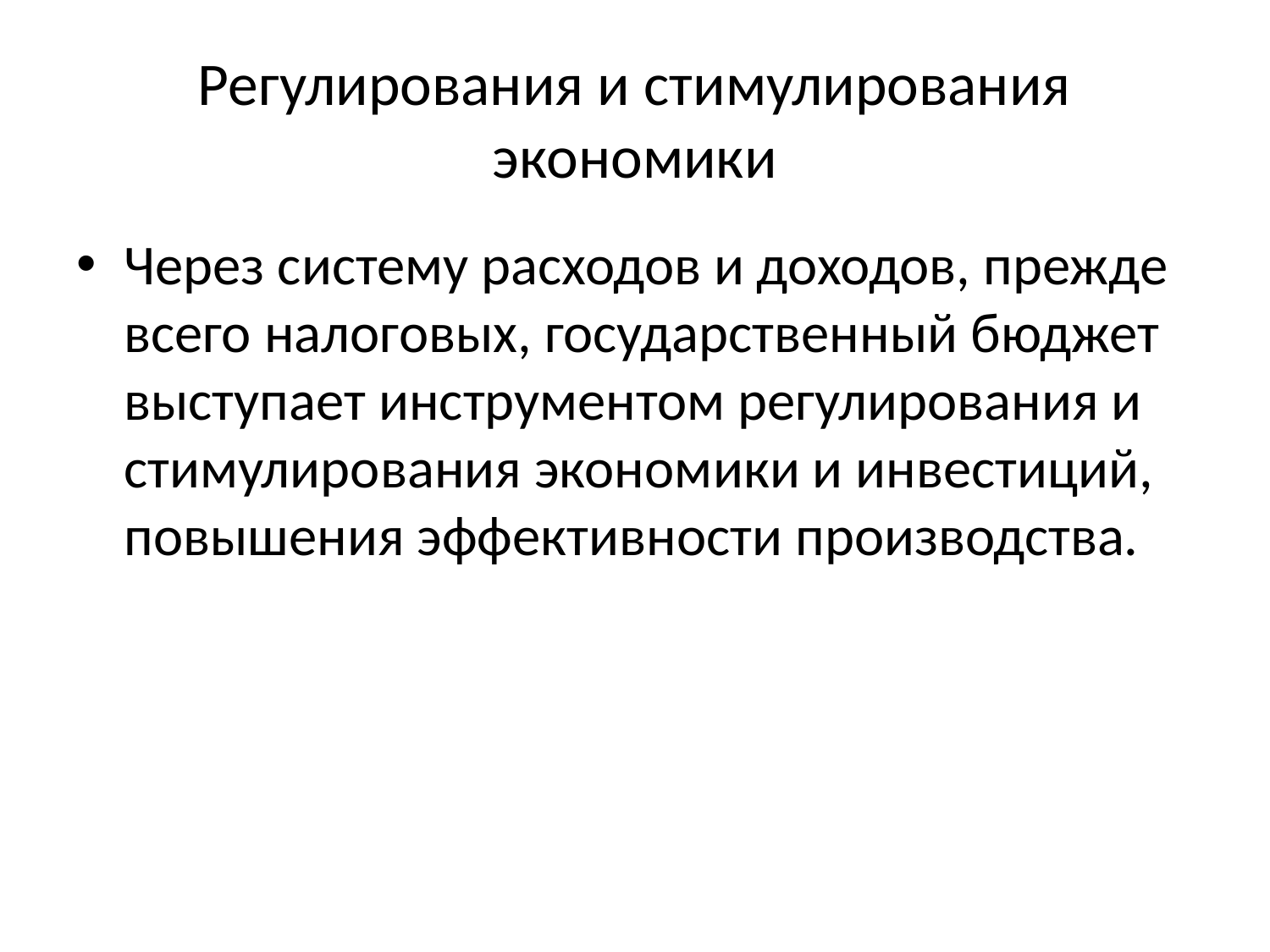

# Регулирования и стимулирования экономики
Через систему расходов и доходов, прежде всего налоговых, государственный бюджет выступает инструментом регулирования и стимулирования экономики и инвестиций, повышения эффективности производства.